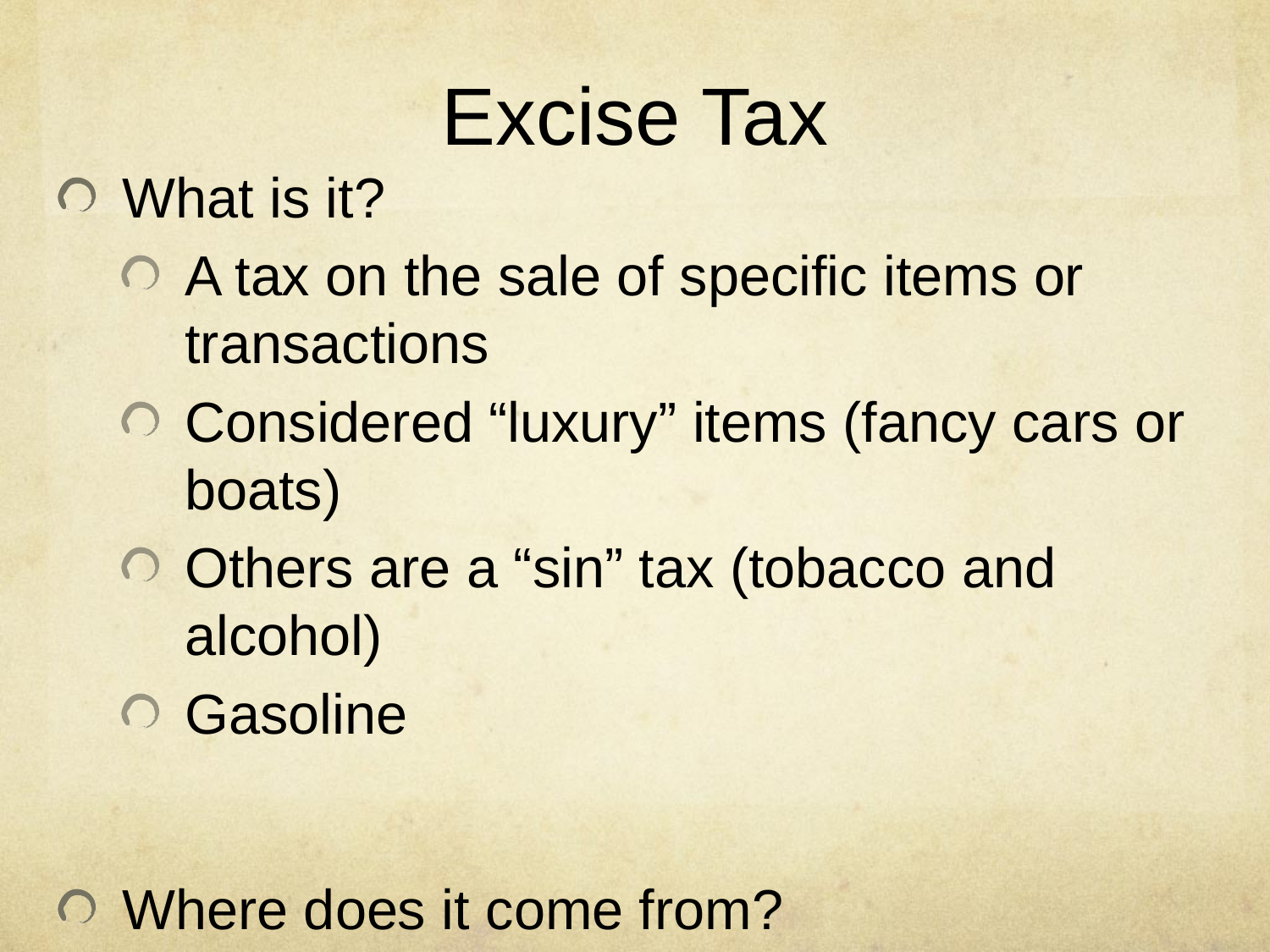

# Excise Tax
What is it?
A tax on the sale of specific items or transactions
Considered “luxury” items (fancy cars or boats)
Others are a “sin” tax (tobacco and alcohol)
Gasoline

Where does it come from?
Consumers who buy specific these items